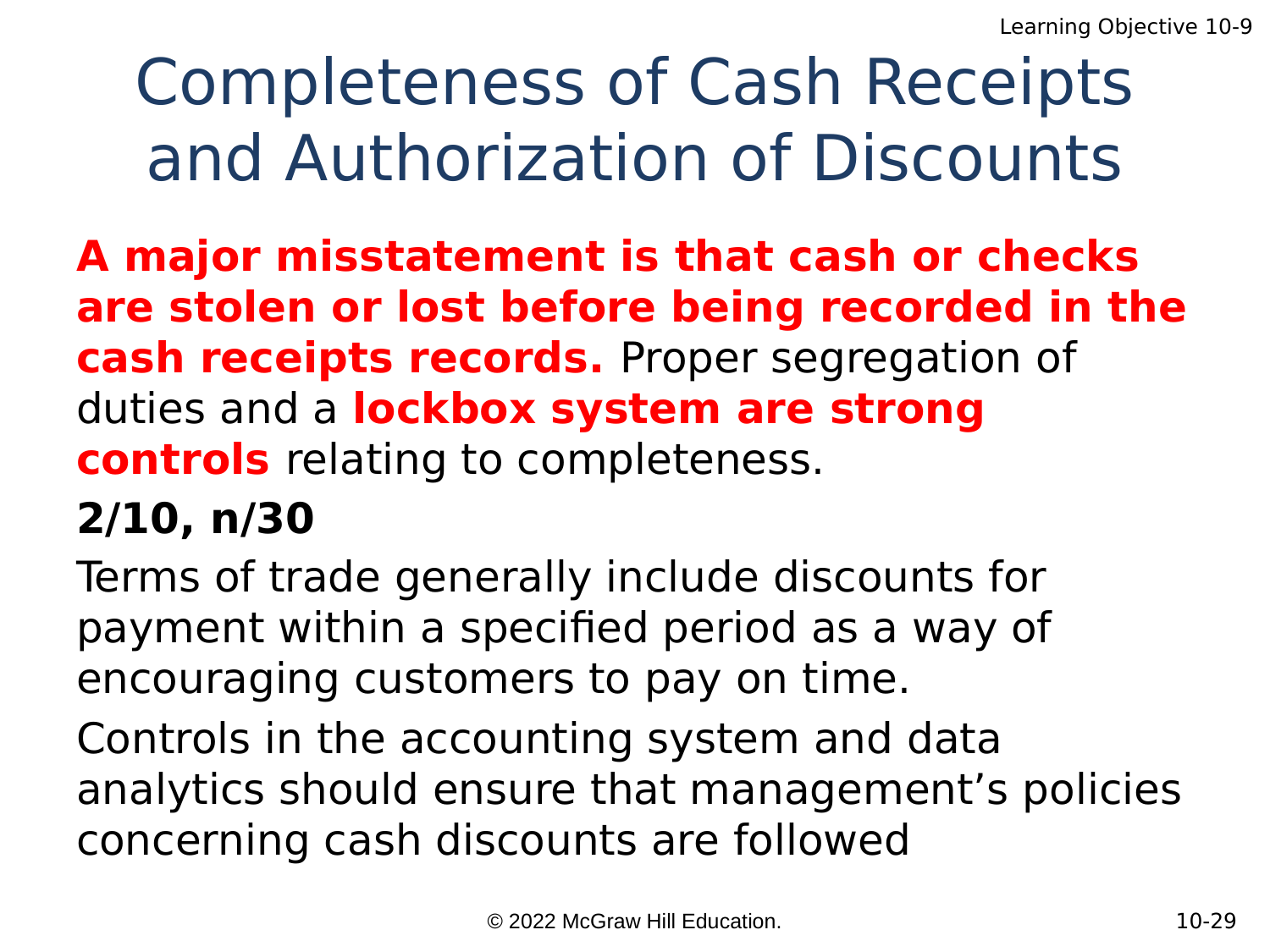

Learning Objective 10-9
# Completeness of Cash Receipts and Authorization of Discounts
A major misstatement is that cash or checks are stolen or lost before being recorded in the cash receipts records. Proper segregation of duties and a lockbox system are strong controls relating to completeness.
2/10, n/30
Terms of trade generally include discounts for payment within a specified period as a way of encouraging customers to pay on time.
Controls in the accounting system and data analytics should ensure that management’s policies concerning cash discounts are followed